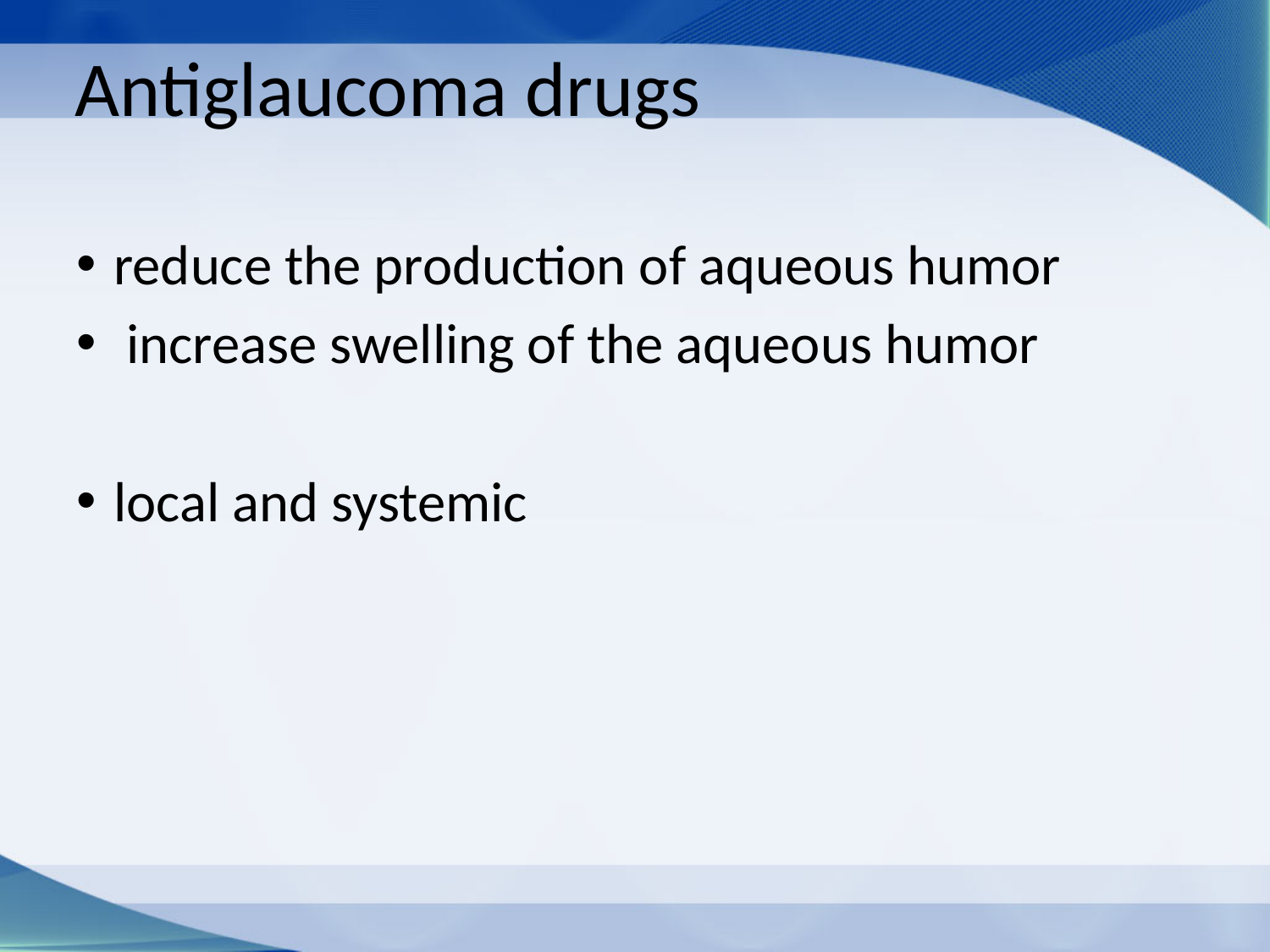

# Antiglaucoma drugs
reduce the production of aqueous humor
 increase swelling of the aqueous humor

local and systemic